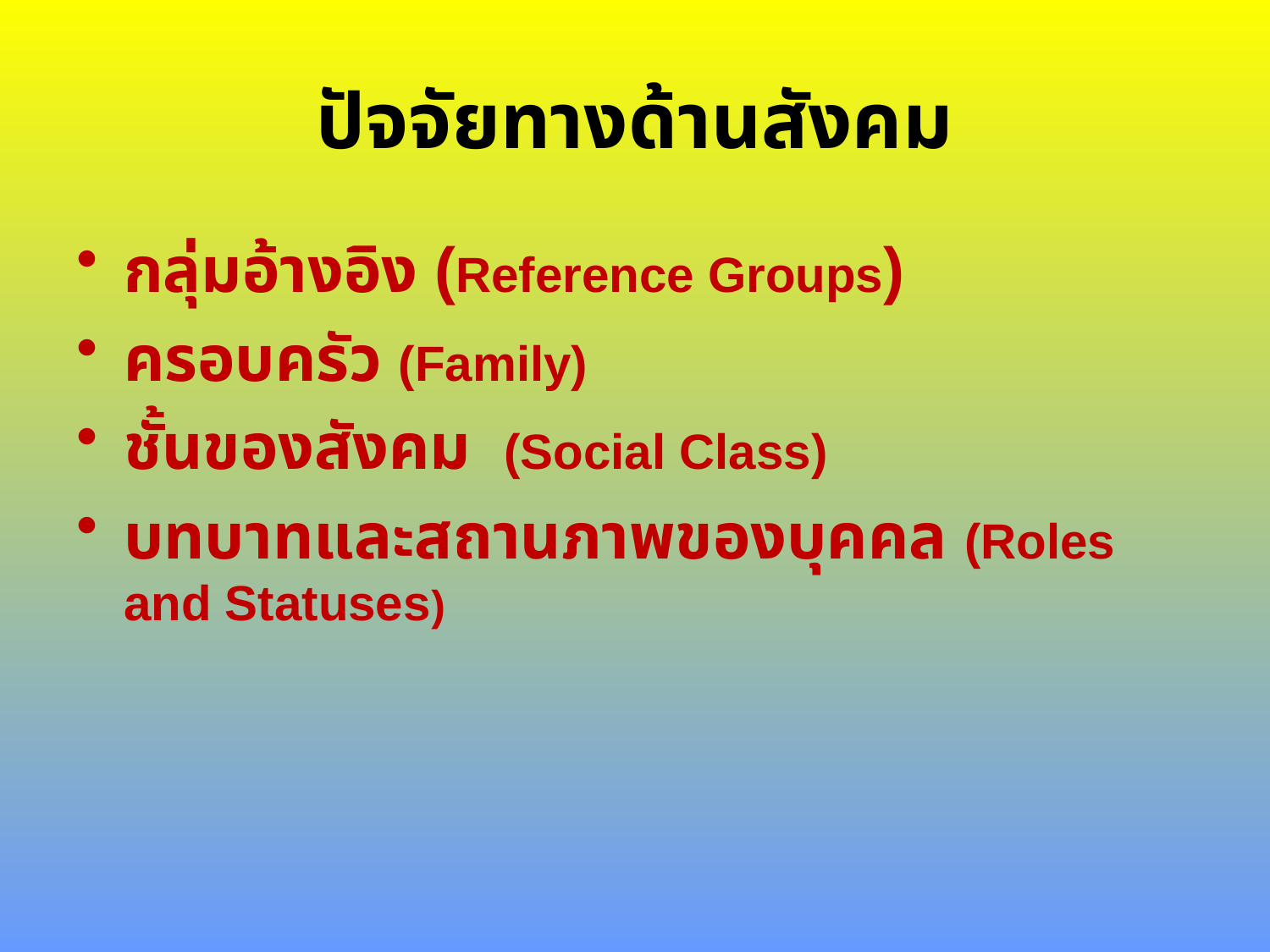

# ปัจจัยทางด้านสังคม
กลุ่มอ้างอิง (Reference Groups)
ครอบครัว (Family)
ชั้นของสังคม  (Social Class)
บทบาทและสถานภาพของบุคคล (Roles and Statuses)